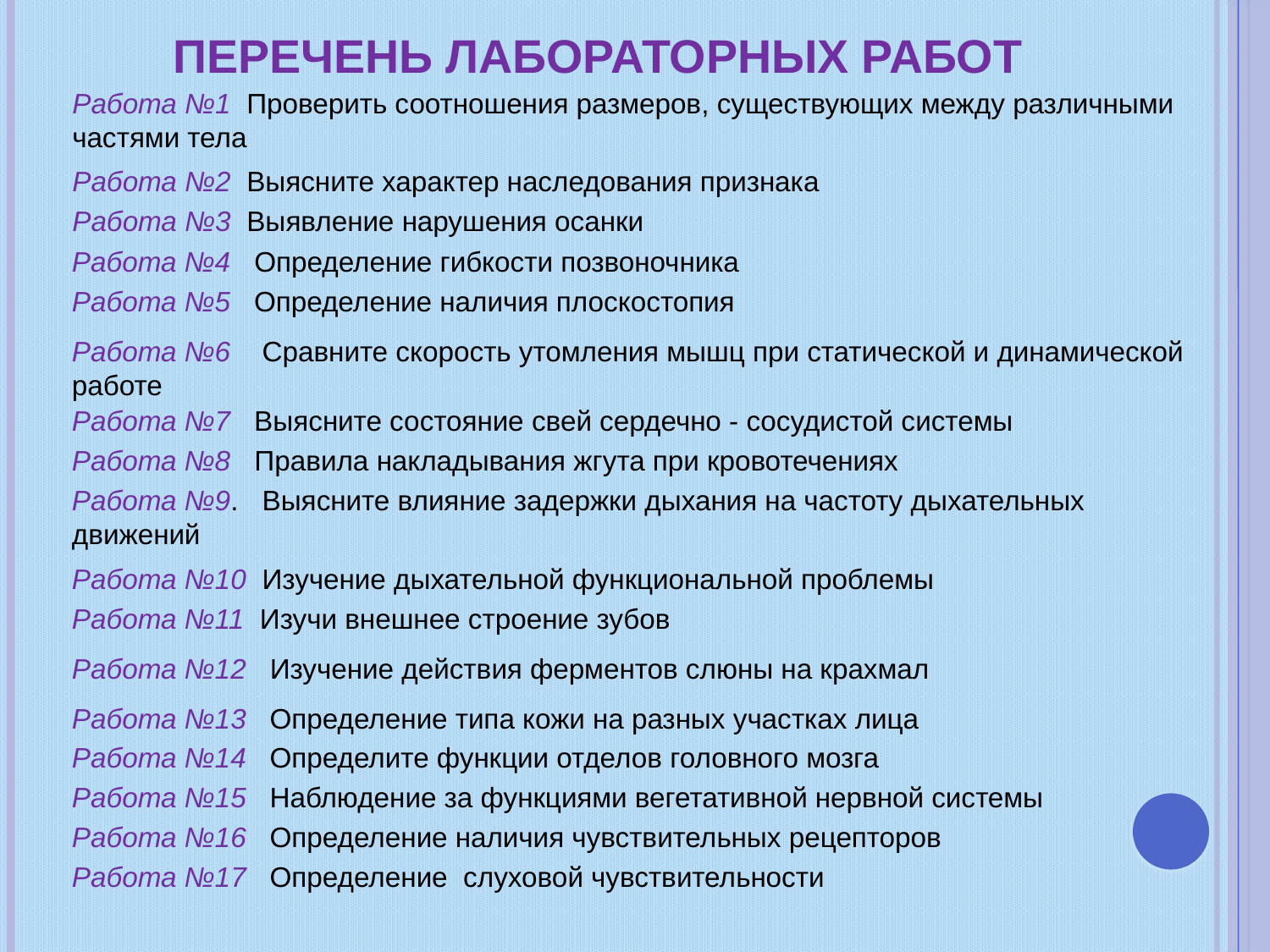

# Перечень лабораторных работ
Работа №1  Проверить соотношения размеров, существующих между различными частями тела
Работа №2  Выясните характер наследования признака
Работа №3  Выявление нарушения осанки

Работа №4   Определение гибкости позвоночника
Работа №5   Определение наличия плоскостопия

Работа №6    Сравните скорость утомления мышц при статической и динамической
работе
Работа №7   Выясните состояние свей сердечно - сосудистой системы
Работа №8   Правила накладывания жгута при кровотечениях
Работа №9.   Выясните влияние задержки дыхания на частоту дыхательных  движений
Работа №10  Изучение дыхательной функциональной проблемы

Работа №11  Изучи внешнее строение зубов
Работа №12   Изучение действия ферментов слюны на крахмал
Работа №13   Определение типа кожи на разных участках лица
Работа №14   Определите функции отделов головного мозга
Работа №15   Наблюдение за функциями вегетативной нервной системы
Работа №16   Определение наличия чувствительных рецепторов
Работа №17   Определение  слуховой чувствительности